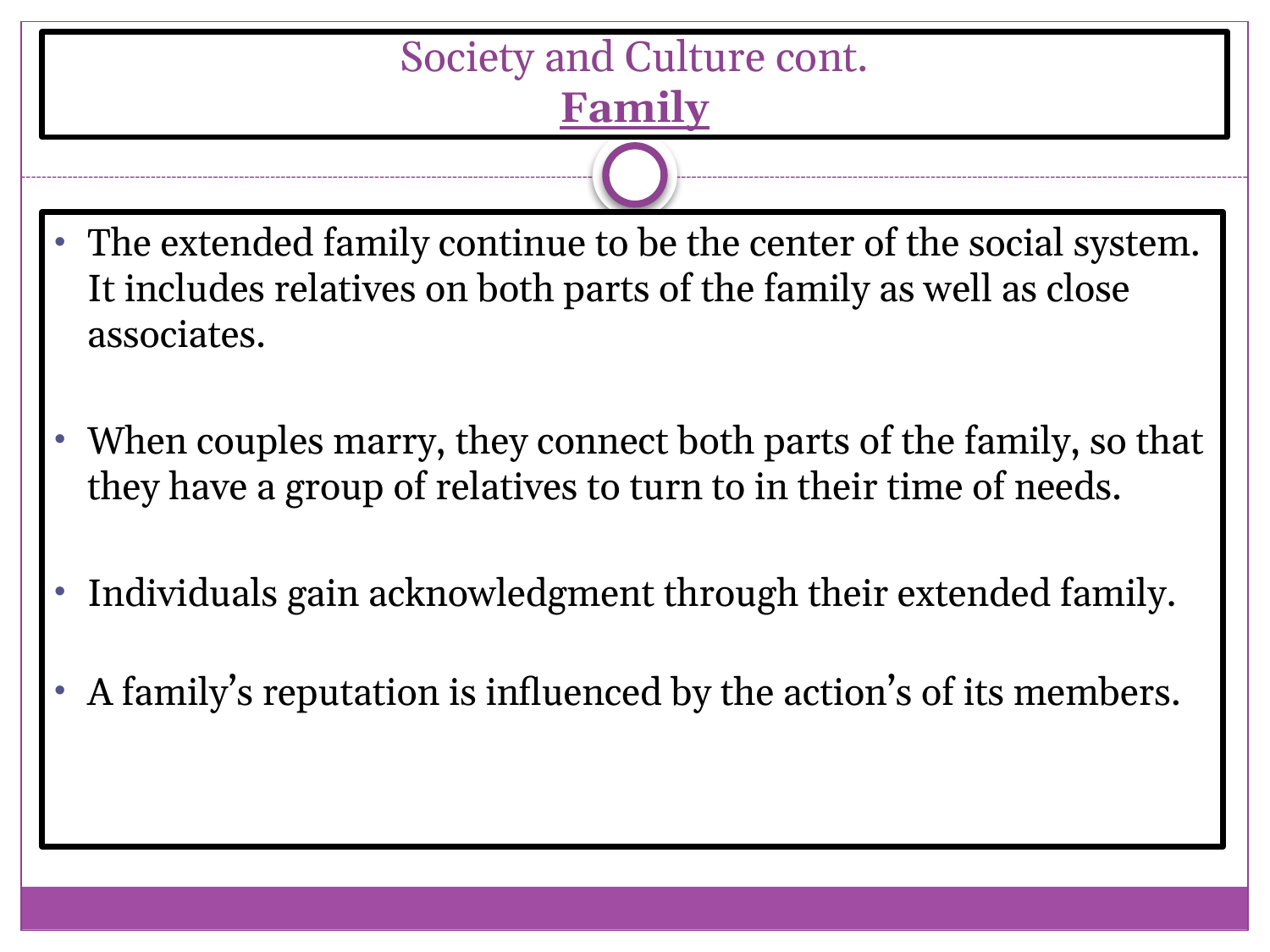

# Society and Culture cont. Family
The extended family continue to be the center of the social system. It includes relatives on both parts of the family as well as close associates.

When couples marry, they connect both parts of the family, so that they have a group of relatives to turn to in their time of needs.

Individuals gain acknowledgment through their extended family.
A family’s reputation is influenced by the action’s of its members.